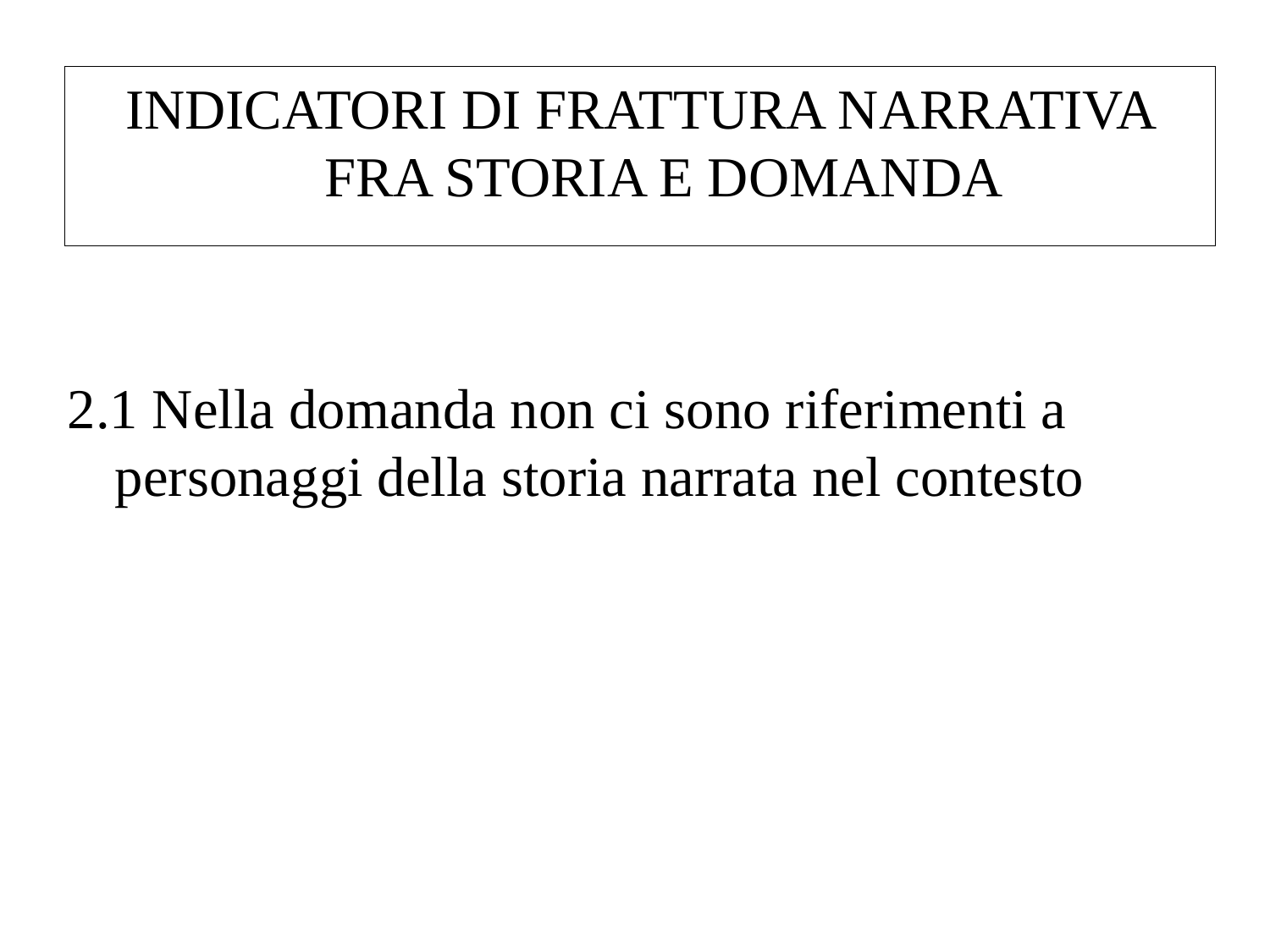

INDICATORI DI FRATTURA NARRATIVA FRA STORIA E DOMANDA

2.1 Nella domanda non ci sono riferimenti a personaggi della storia narrata nel contesto